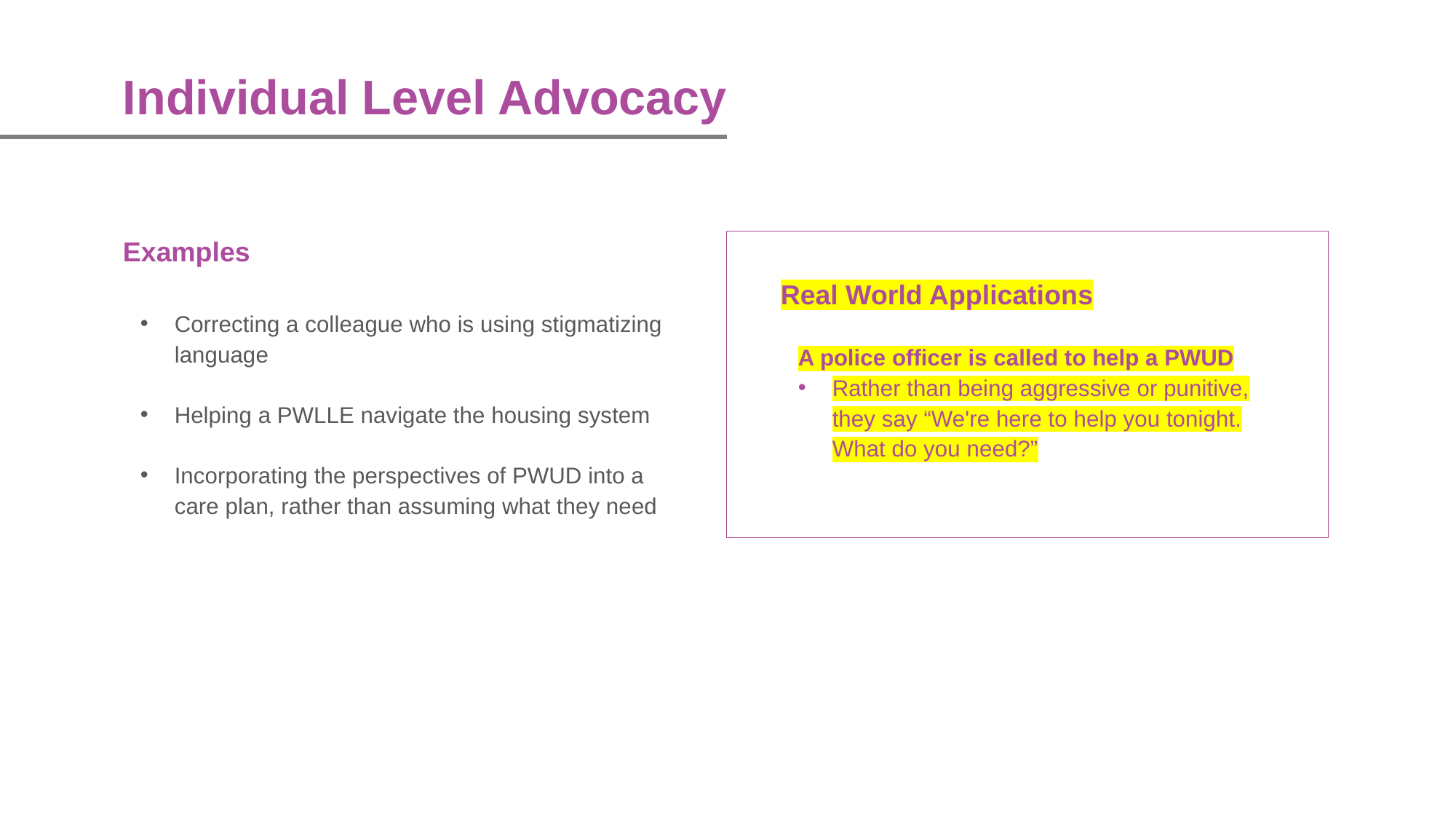

Examples

Correcting a colleague who is using stigmatizing language

Helping a PWLLE navigate the housing system

Incorporating the perspectives of PWUD into a care plan, rather than assuming what they need

Real World Applications

A police officer is called to help a PWUD
Rather than being aggressive or punitive, they say “We're here to help you tonight. What do you need?”